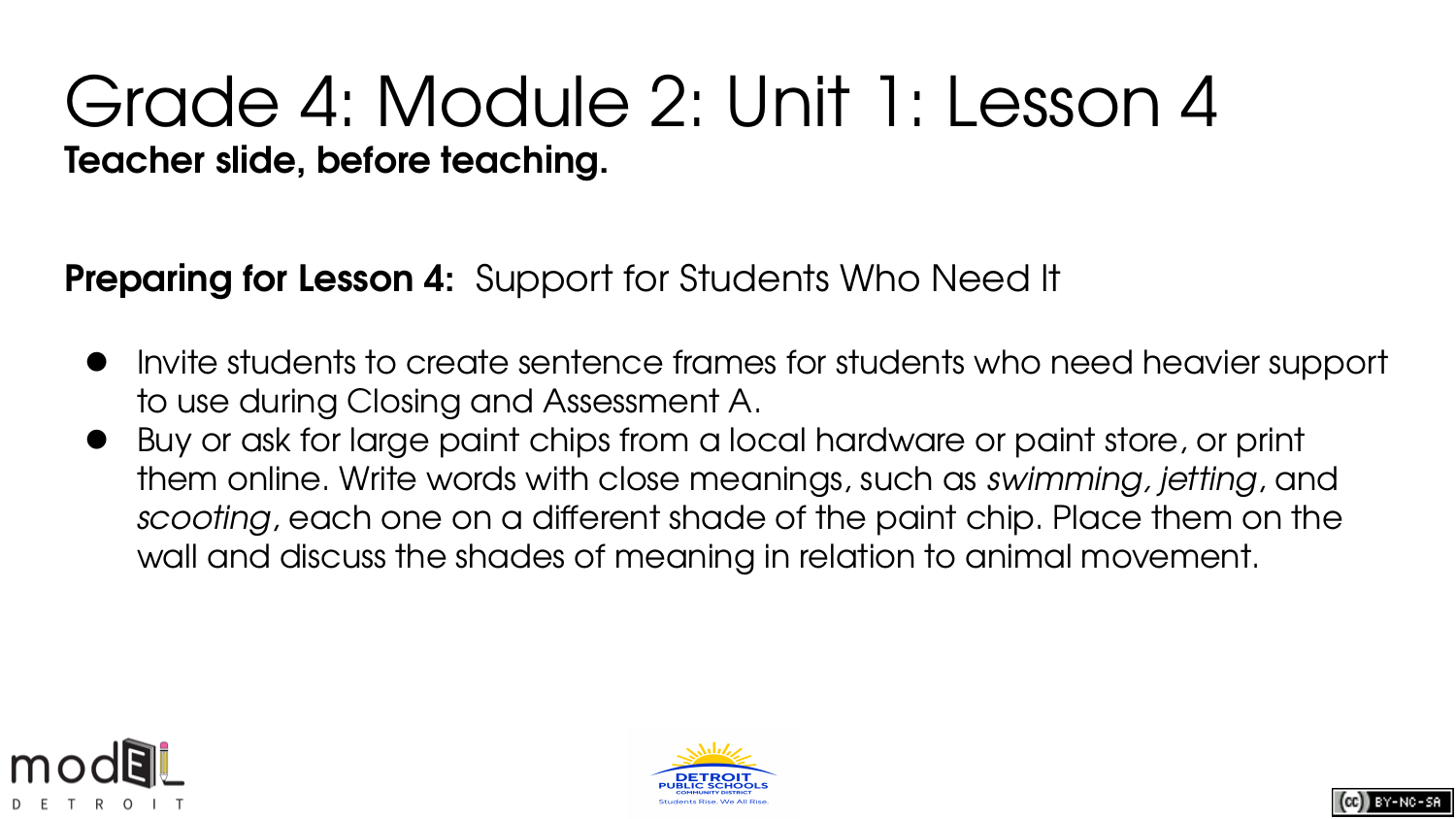

# Grade 4: Module 2: Unit 1: Lesson 4
Teacher slide, before teaching.
Preparing for Lesson 4:  Support for Students Who Need It

Invite students to create sentence frames for students who need heavier support to use during Closing and Assessment A.
Buy or ask for large paint chips from a local hardware or paint store, or print them online. Write words with close meanings, such as swimming, jetting, and scooting, each one on a different shade of the paint chip. Place them on the wall and discuss the shades of meaning in relation to animal movement.